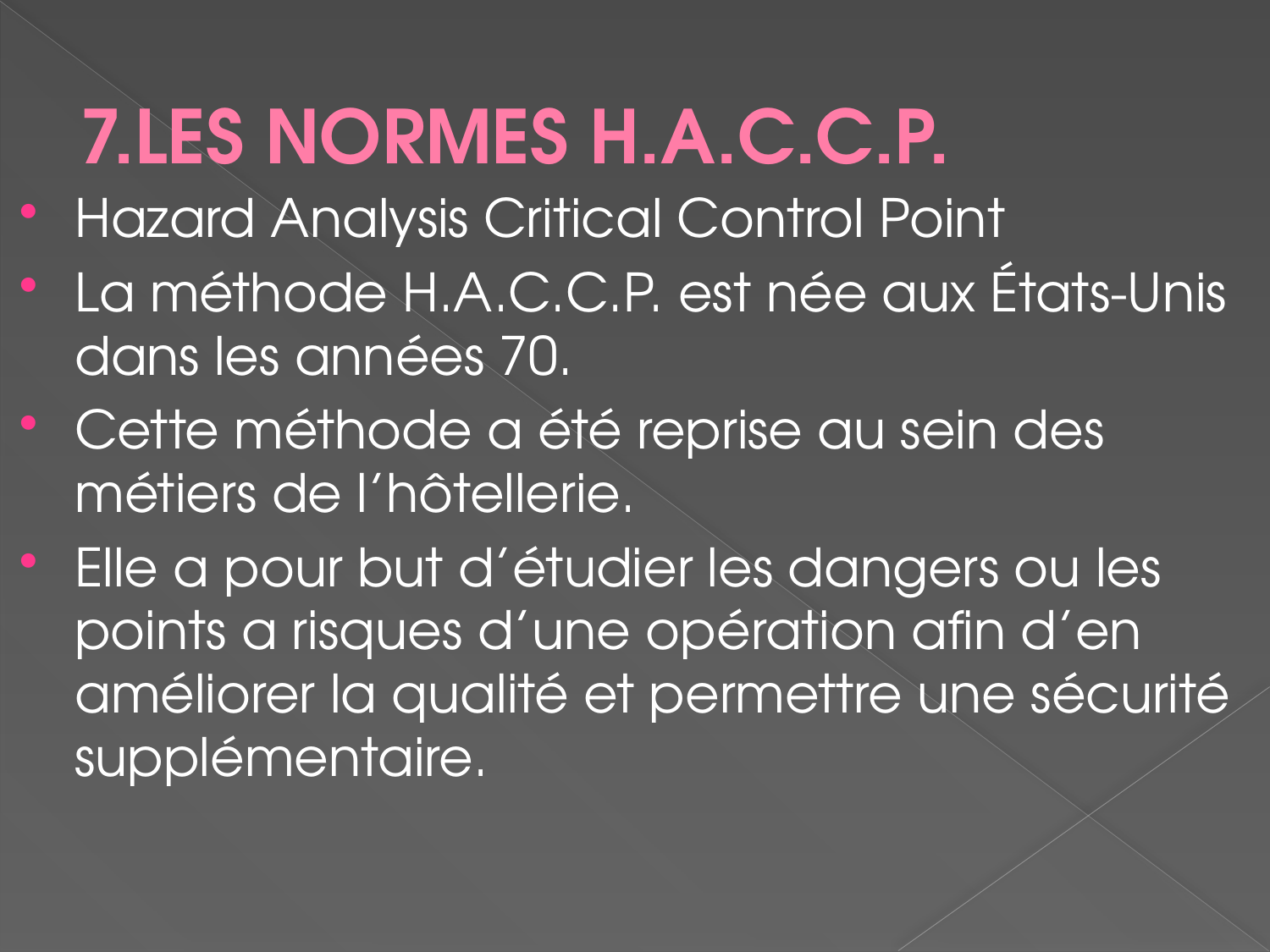

# 7.LES NORMES H.A.C.C.P.
Hazard Analysis Critical Control Point
La méthode H.A.C.C.P. est née aux États-Unis dans les années 70.
Cette méthode a été reprise au sein des métiers de l’hôtellerie.
Elle a pour but d’étudier les dangers ou les points a risques d’une opération afin d’en améliorer la qualité et permettre une sécurité supplémentaire.